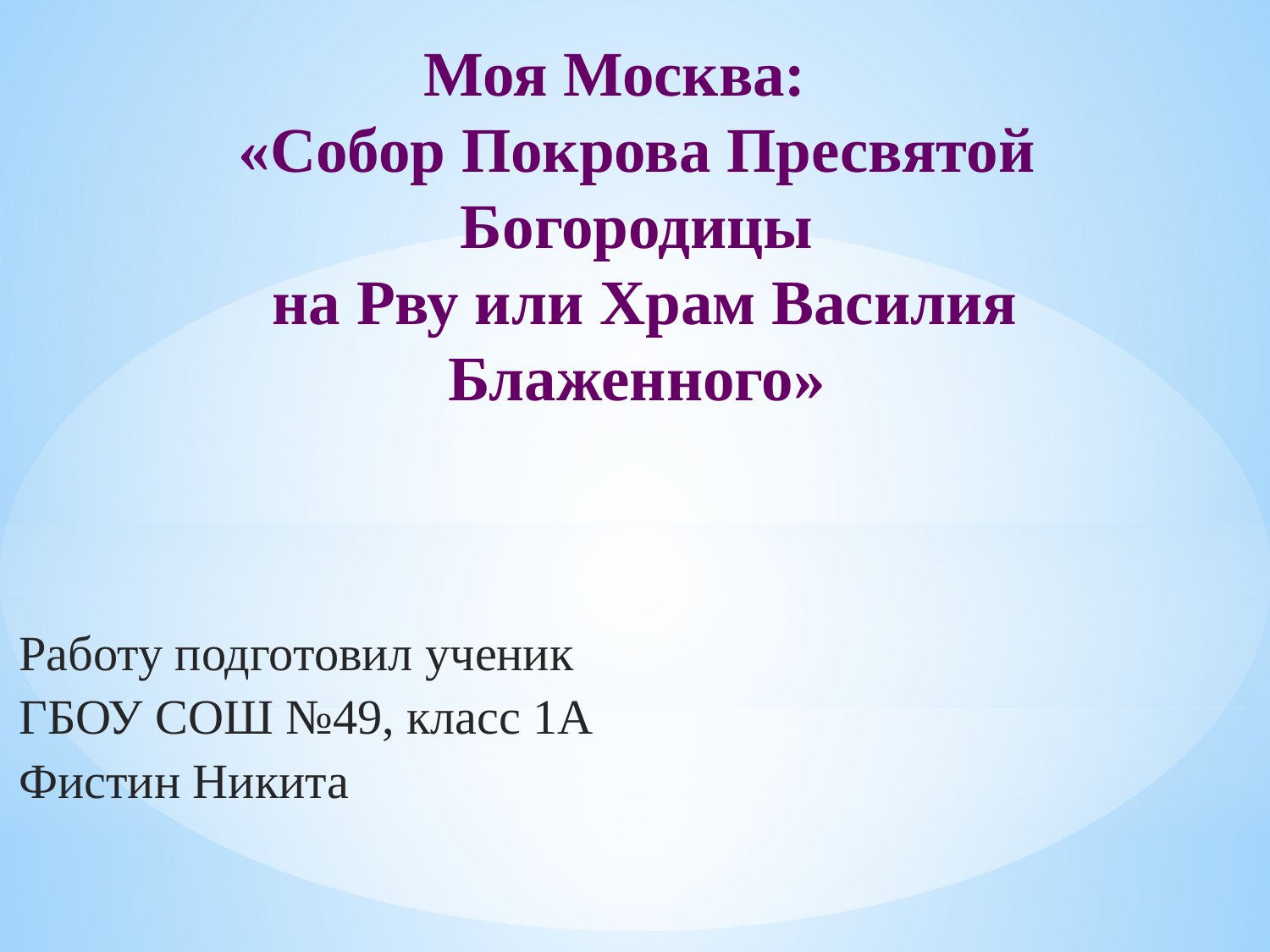

Моя Москва:
«Собор Покрова Пресвятой Богородицы
 на Рву или Храм Василия Блаженного»
Работу подготовил ученик
ГБОУ СОШ №49, класс 1А
Фистин Никита